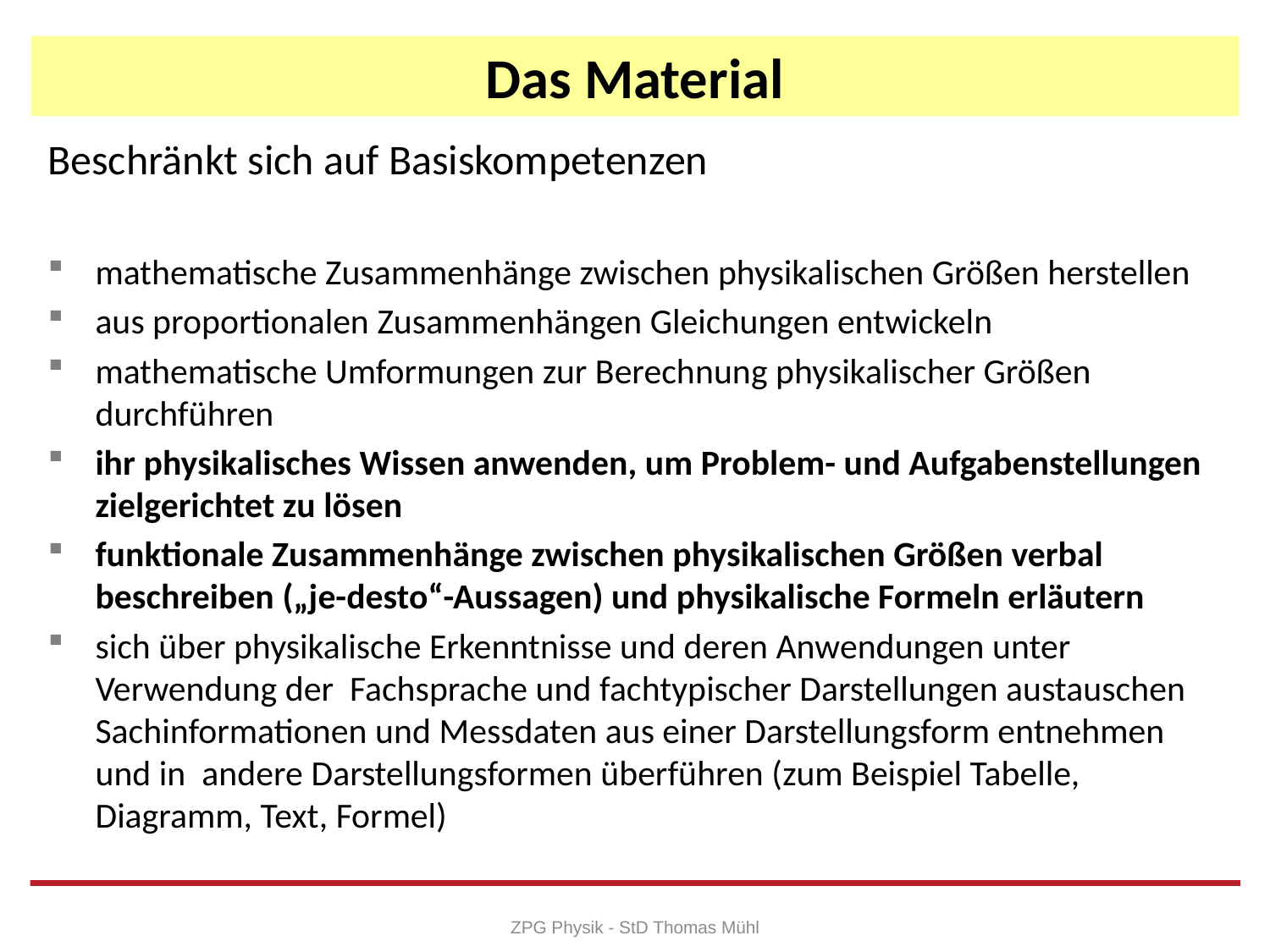

# Das Material
Beschränkt sich auf Basiskompetenzen

mathematische Zusammenhänge zwischen physikalischen Größen herstellen
aus proportionalen Zusammenhängen Gleichungen entwickeln
mathematische Umformungen zur Berechnung physikalischer Größen durchführen
ihr physikalisches Wissen anwenden, um Problem- und Aufgabenstellungen zielgerichtet zu lösen
funktionale Zusammenhänge zwischen physikalischen Größen verbal beschreiben („je-desto“-Aussagen) und physikalische Formeln erläutern
sich über physikalische Erkenntnisse und deren Anwendungen unter Verwendung der  Fachsprache und fachtypischer Darstellungen austauschen Sachinformationen und Messdaten aus einer Darstellungsform entnehmen und in  andere Darstellungsformen überführen (zum Beispiel Tabelle, Diagramm, Text, Formel)

ZPG Physik - StD Thomas Mühl